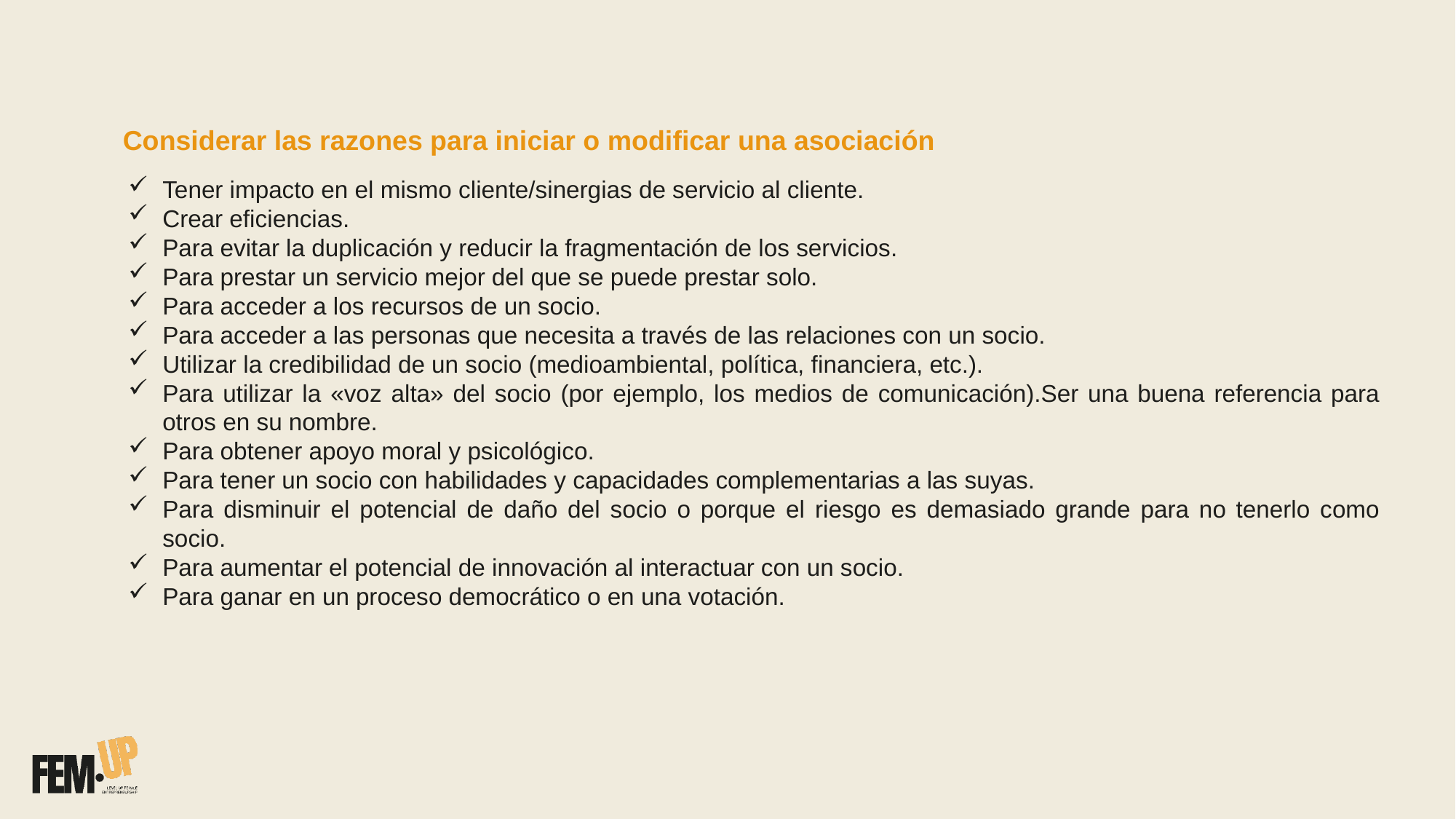

Considerar las razones para iniciar o modificar una asociación
Tener impacto en el mismo cliente/sinergias de servicio al cliente.
Crear eficiencias.
Para evitar la duplicación y reducir la fragmentación de los servicios.
Para prestar un servicio mejor del que se puede prestar solo.
Para acceder a los recursos de un socio.
Para acceder a las personas que necesita a través de las relaciones con un socio.
Utilizar la credibilidad de un socio (medioambiental, política, financiera, etc.).
Para utilizar la «voz alta» del socio (por ejemplo, los medios de comunicación).Ser una buena referencia para otros en su nombre.
Para obtener apoyo moral y psicológico.
Para tener un socio con habilidades y capacidades complementarias a las suyas.
Para disminuir el potencial de daño del socio o porque el riesgo es demasiado grande para no tenerlo como socio.
Para aumentar el potencial de innovación al interactuar con un socio.
Para ganar en un proceso democrático o en una votación.